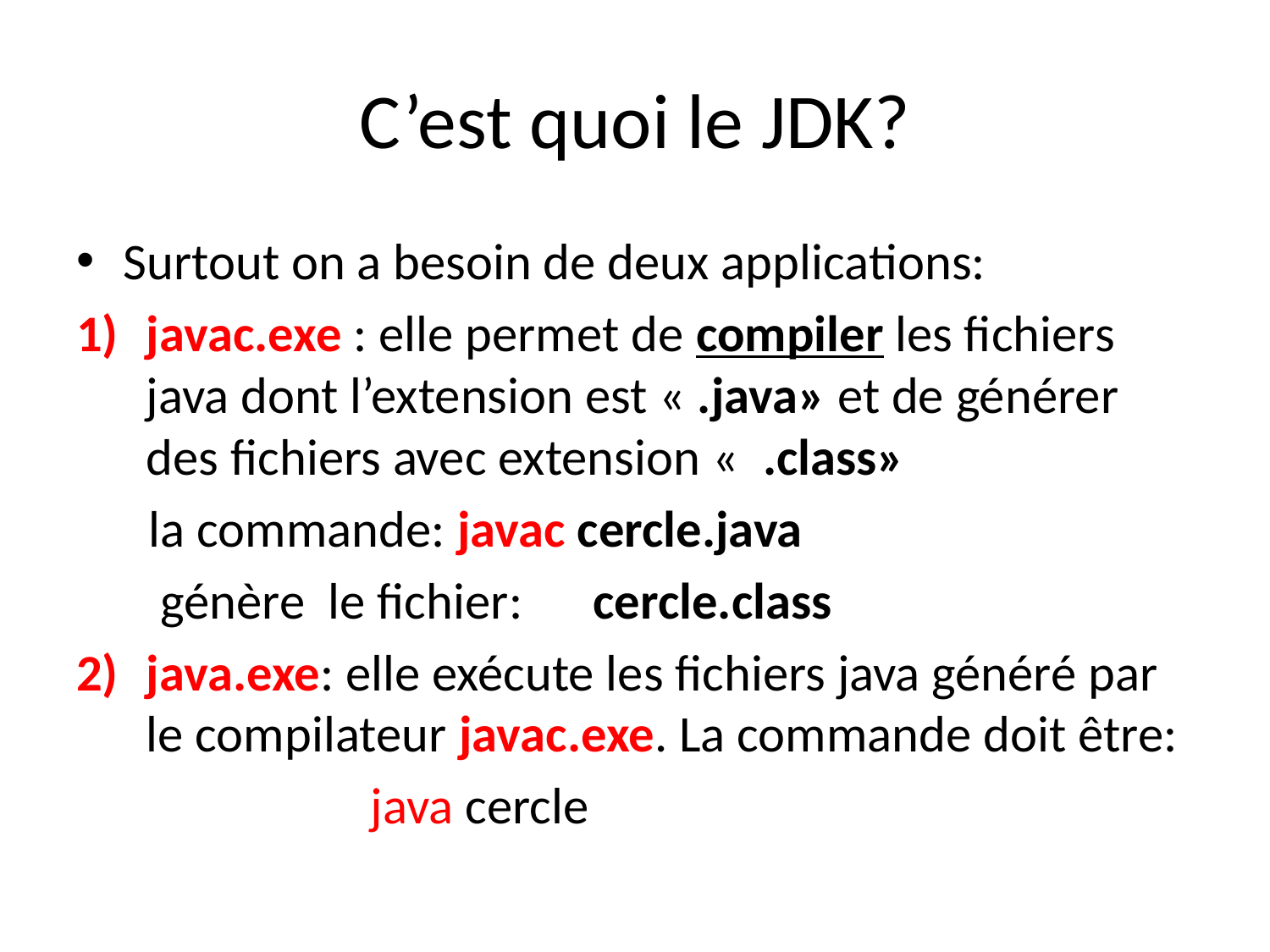

# C’est quoi le JDK?
Surtout on a besoin de deux applications:
javac.exe : elle permet de compiler les fichiers java dont l’extension est « .java» et de générer des fichiers avec extension «  .class»
la commande: javac cercle.java
 génère  le fichier:      cercle.class
java.exe: elle exécute les fichiers java généré par le compilateur javac.exe. La commande doit être:
java cercle